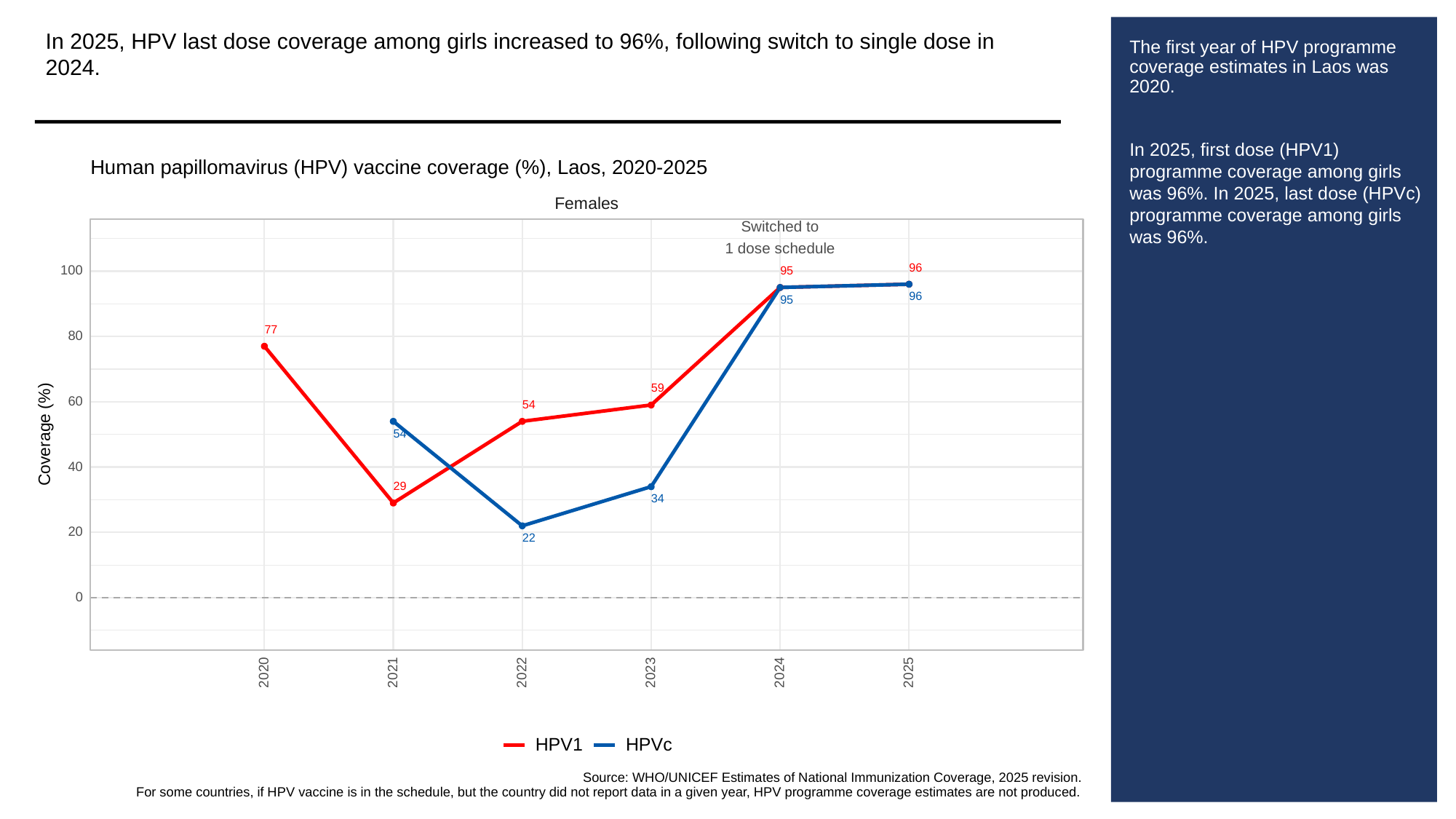

In 2025, HPV last dose coverage among girls increased to 96%, following switch to single dose in 2024.
# The first year of HPV programme coverage estimates in Laos was 2020.

In 2025, first dose (HPV1) programme coverage among girls was 96%. In 2025, last dose (HPVc) programme coverage among girls was 96%.

Human papillomavirus (HPV) vaccine coverage (%), Laos, 2020-2025
Females

Switched to

1 dose schedule
96
100
95

96
95

77
80

59
60
54

Coverage (%)
54

40

29

34

20

22

0

2023
2020
2021
2022
2024
2025
HPVc
HPV1

Source: WHO/UNICEF Estimates of National Immunization Coverage, 2025 revision.
For some countries, if HPV vaccine is in the schedule, but the country did not report data in a given year, HPV programme coverage estimates are not produced.